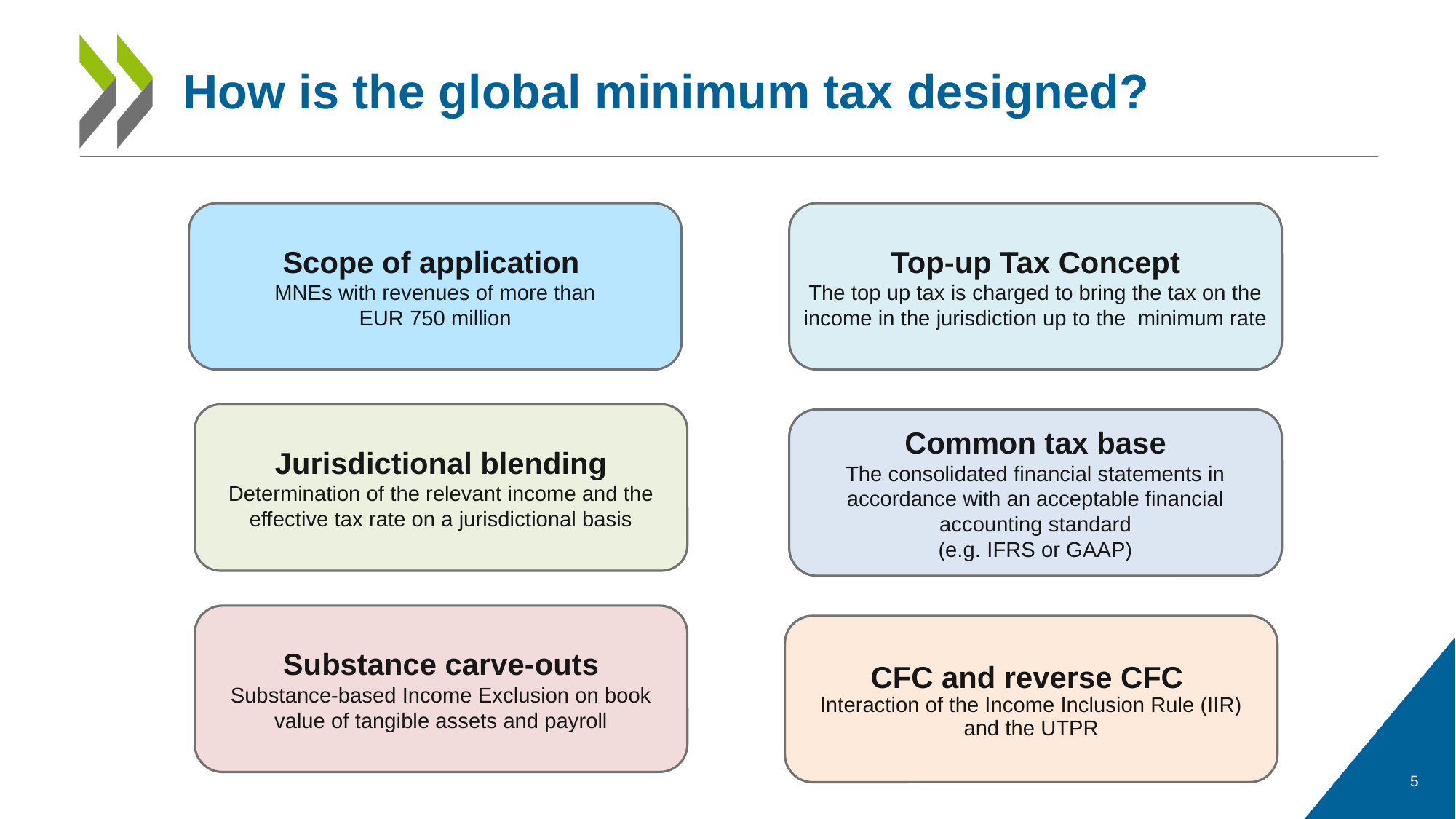

# How is the global minimum tax designed?
Top-up Tax Concept
The top up tax is charged to bring the tax on the income in the jurisdiction up to the  minimum rate
Scope of application
MNEs with revenues of more than
 EUR 750 million
Jurisdictional blending
Determination of the relevant income and the effective tax rate on a jurisdictional basis
Common tax base
The consolidated financial statements in accordance with an acceptable financial accounting standard
(e.g. IFRS or GAAP)
Substance carve-outs
Substance-based Income Exclusion on book value of tangible assets and payroll
CFC and reverse CFC
Interaction of the Income Inclusion Rule (IIR) and the UTPR
5